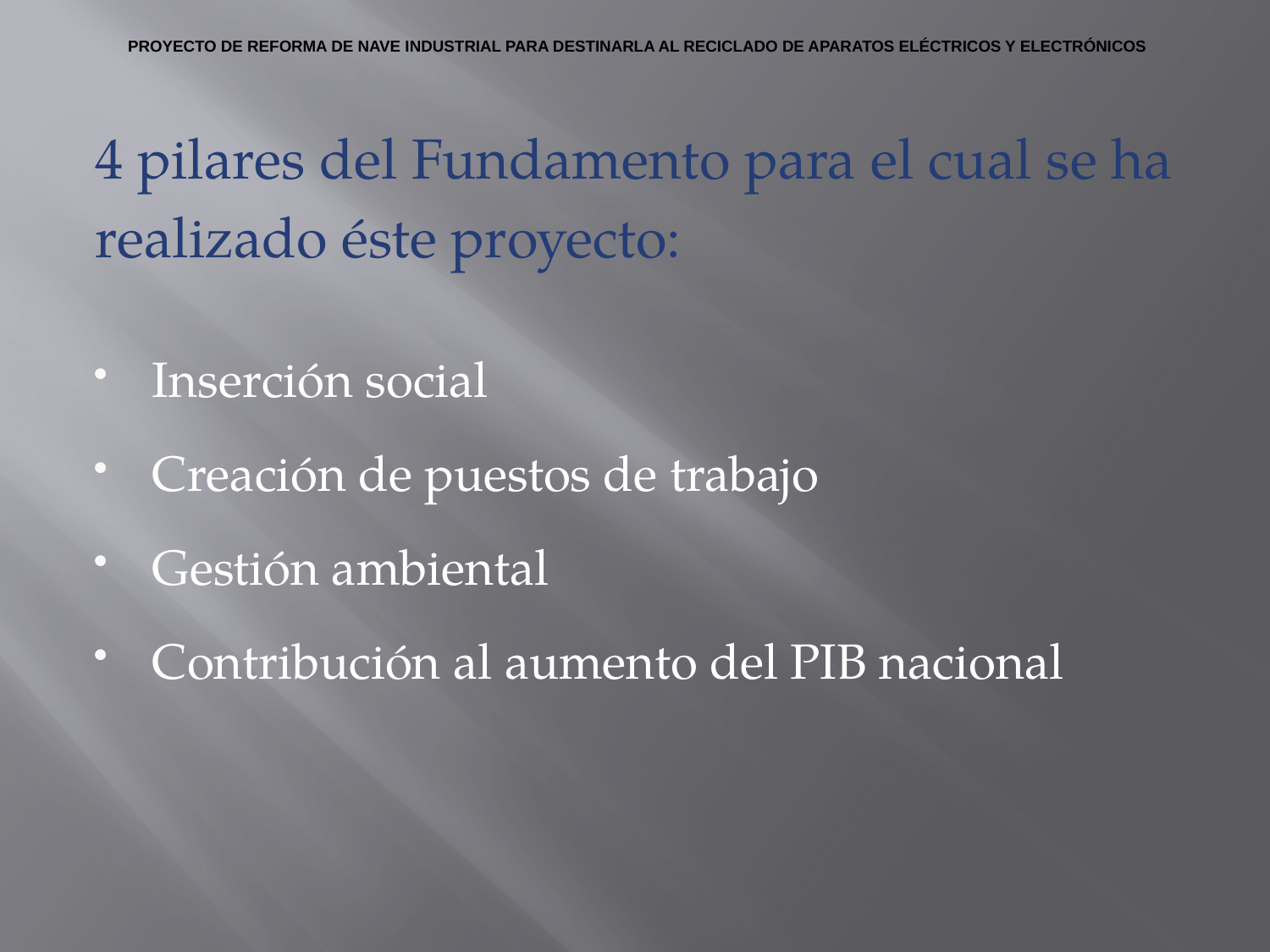

# PROYECTO DE REFORMA DE NAVE INDUSTRIAL PARA DESTINARLA AL RECICLADO DE APARATOS ELÉCTRICOS Y ELECTRÓNICOS
4 pilares del Fundamento para el cual se ha
realizado éste proyecto:

Inserción social

Creación de puestos de trabajo

Gestión ambiental

Contribución al aumento del PIB nacional